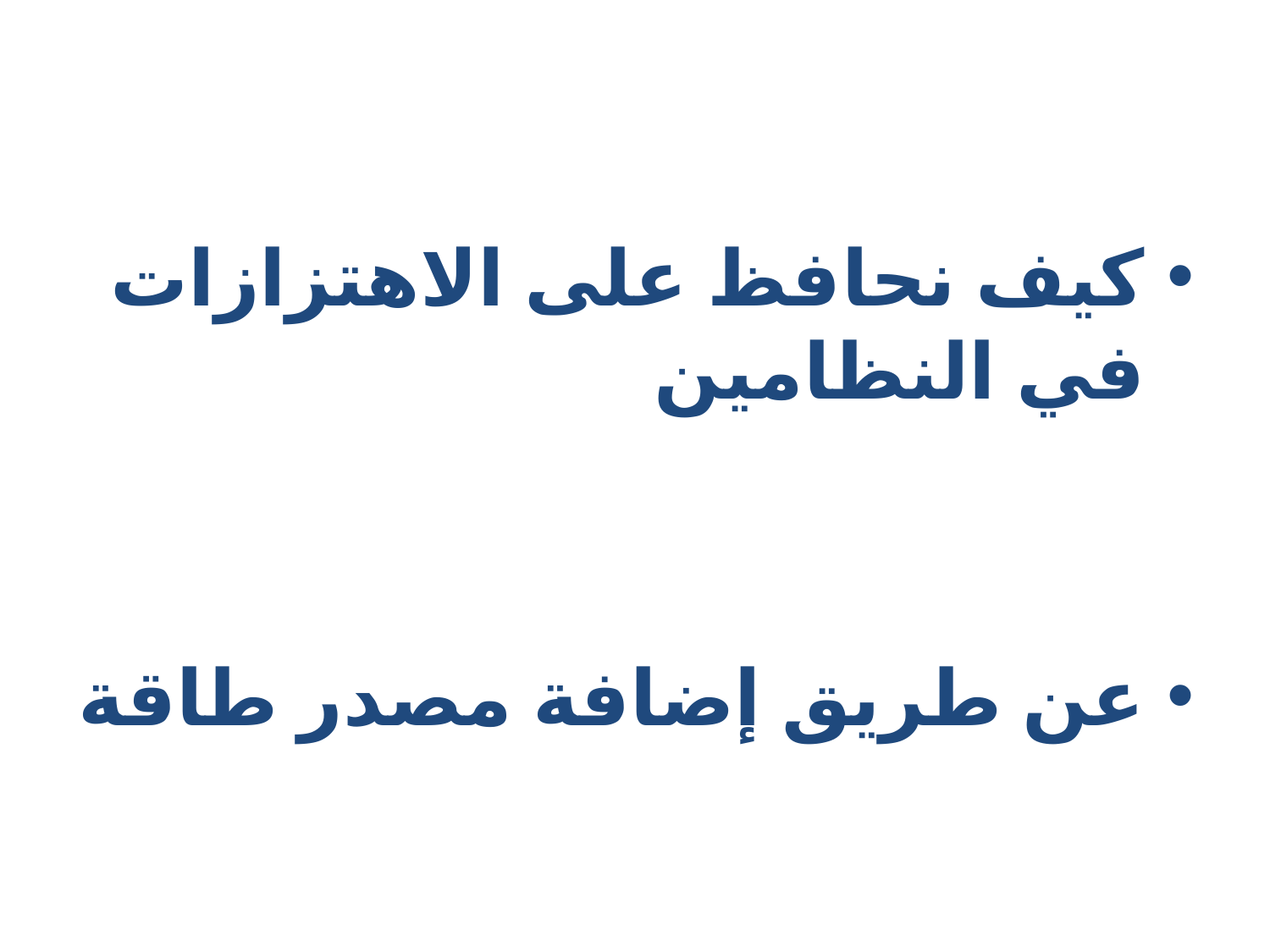

#
كيف نحافظ على الاهتزازات في النظامين

عن طريق إضافة مصدر طاقة